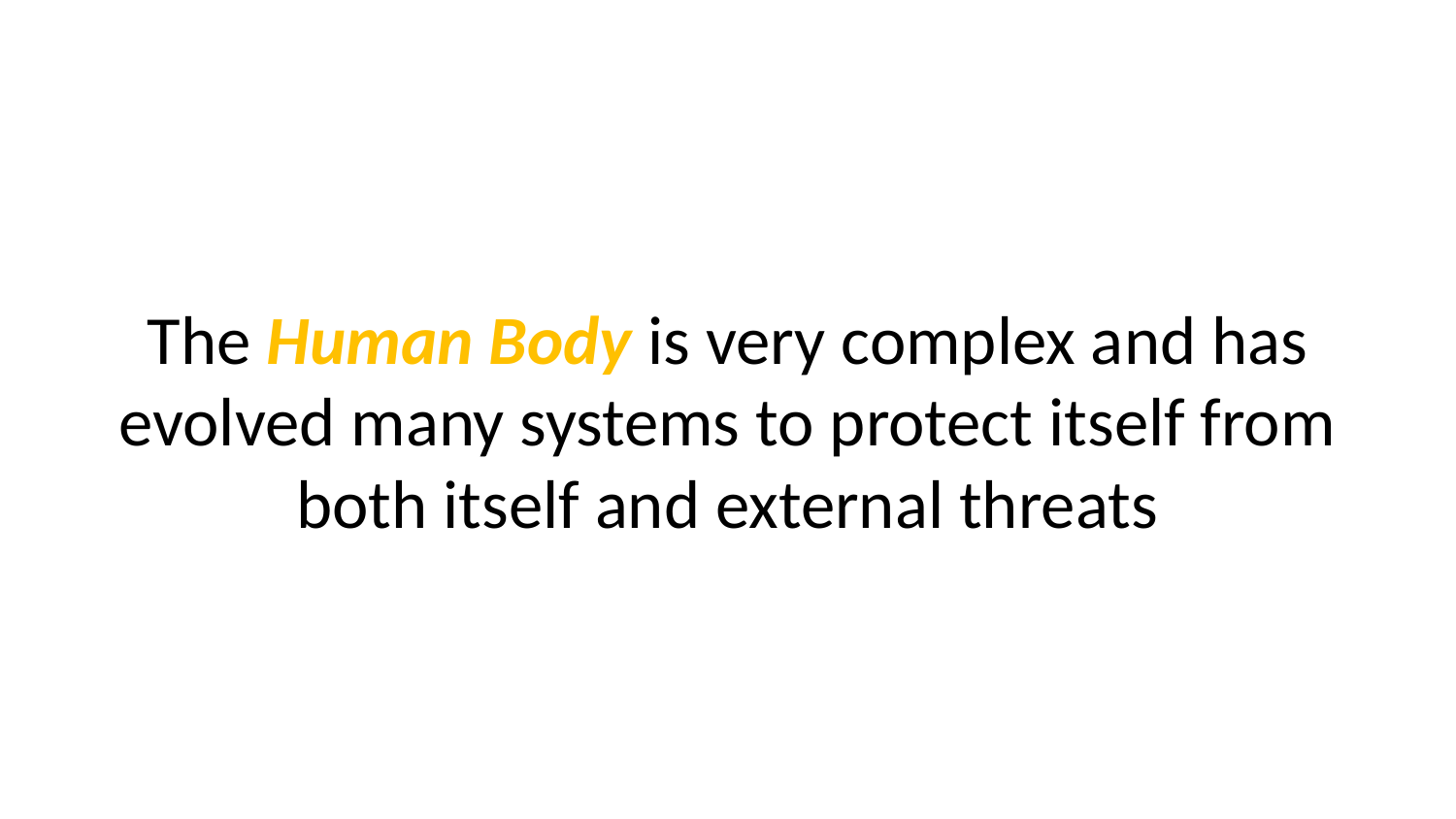

The Human Body is very complex and has evolved many systems to protect itself from both itself and external threats